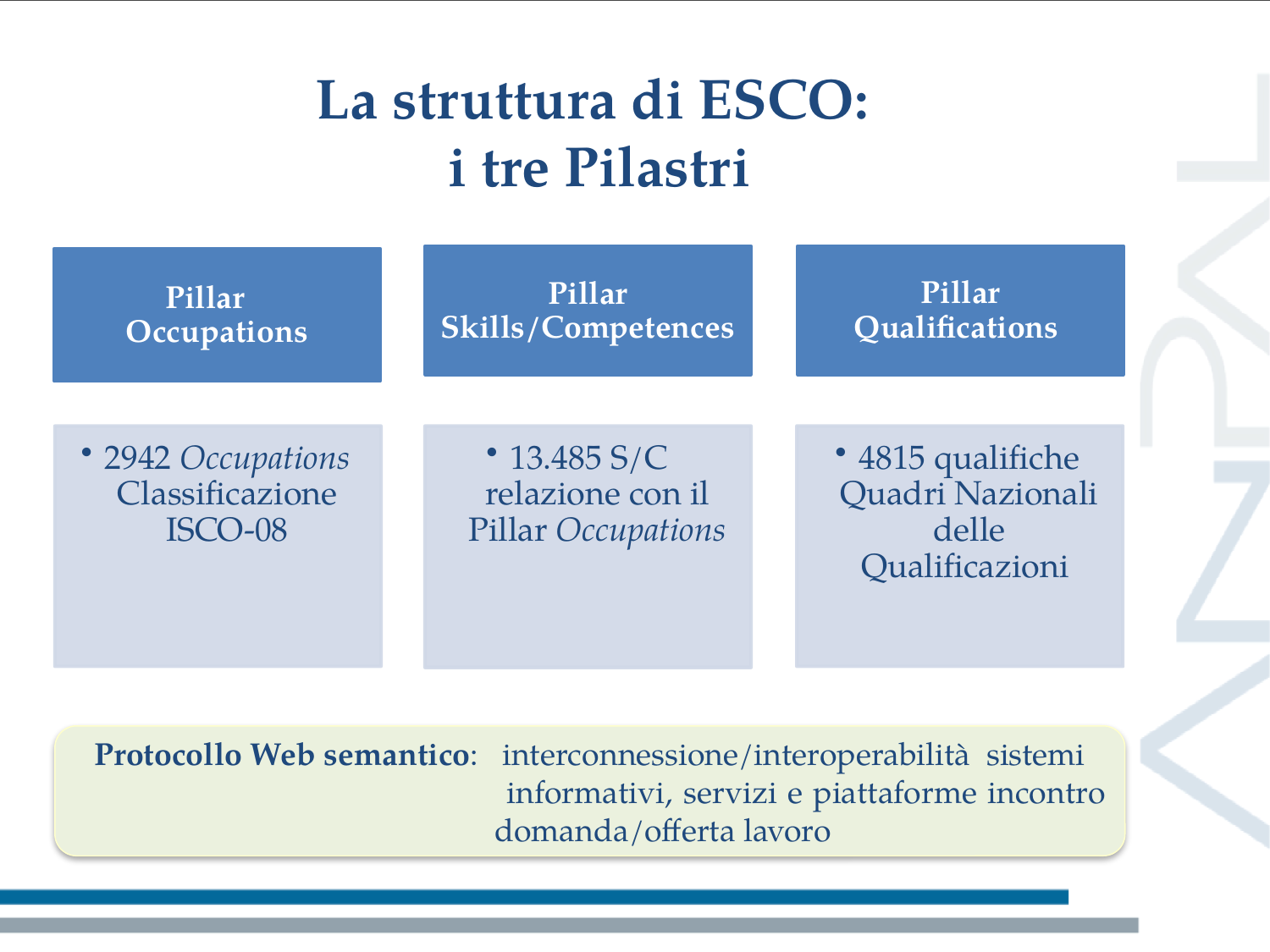

# La struttura di ESCO: i tre Pilastri
Pillar    Occupations
2942 Occupations Classificazione ISCO-08

Pillar Skills/Competences

13.485 S/C   relazione con il Pillar Occupations
Pillar Qualifications
4815 qualifiche Quadri Nazionali delle Qualificazioni

Protocollo Web semantico:   interconnessione/interoperabilità  sistemi
			     informativi, servizi e piattaforme incontro 			     domanda/offerta lavoro